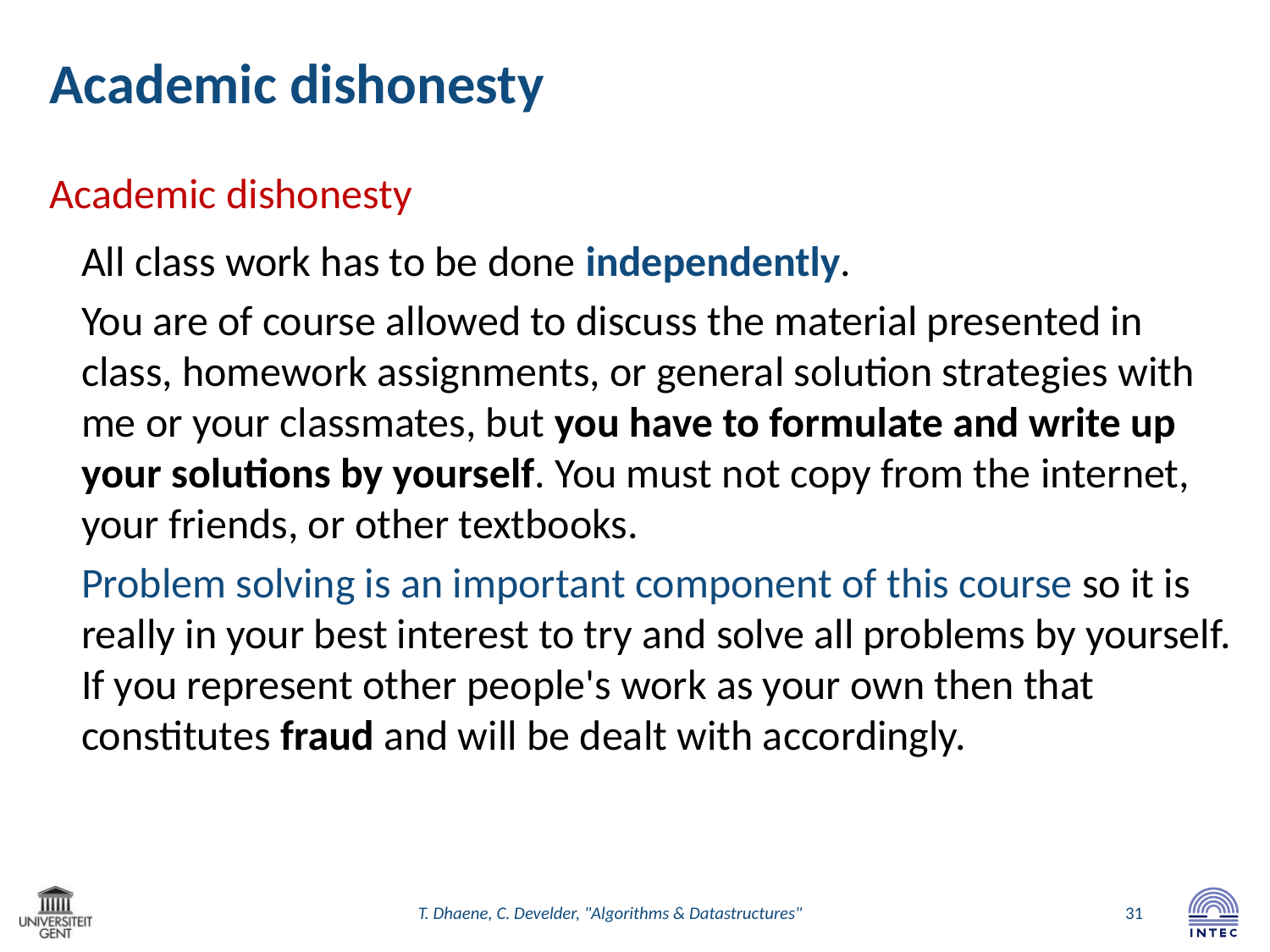

# Academic dishonesty
Academic dishonesty
All class work has to be done independently.
	You are of course allowed to discuss the material presented in class, homework assignments, or general solution strategies with me or your classmates, but you have to formulate and write up your solutions by yourself. You must not copy from the internet, your friends, or other textbooks.
	Problem solving is an important component of this course so it is really in your best interest to try and solve all problems by yourself. If you represent other people's work as your own then that constitutes fraud and will be dealt with accordingly.
T. Dhaene, C. Develder, "Algorithms & Datastructures"
31